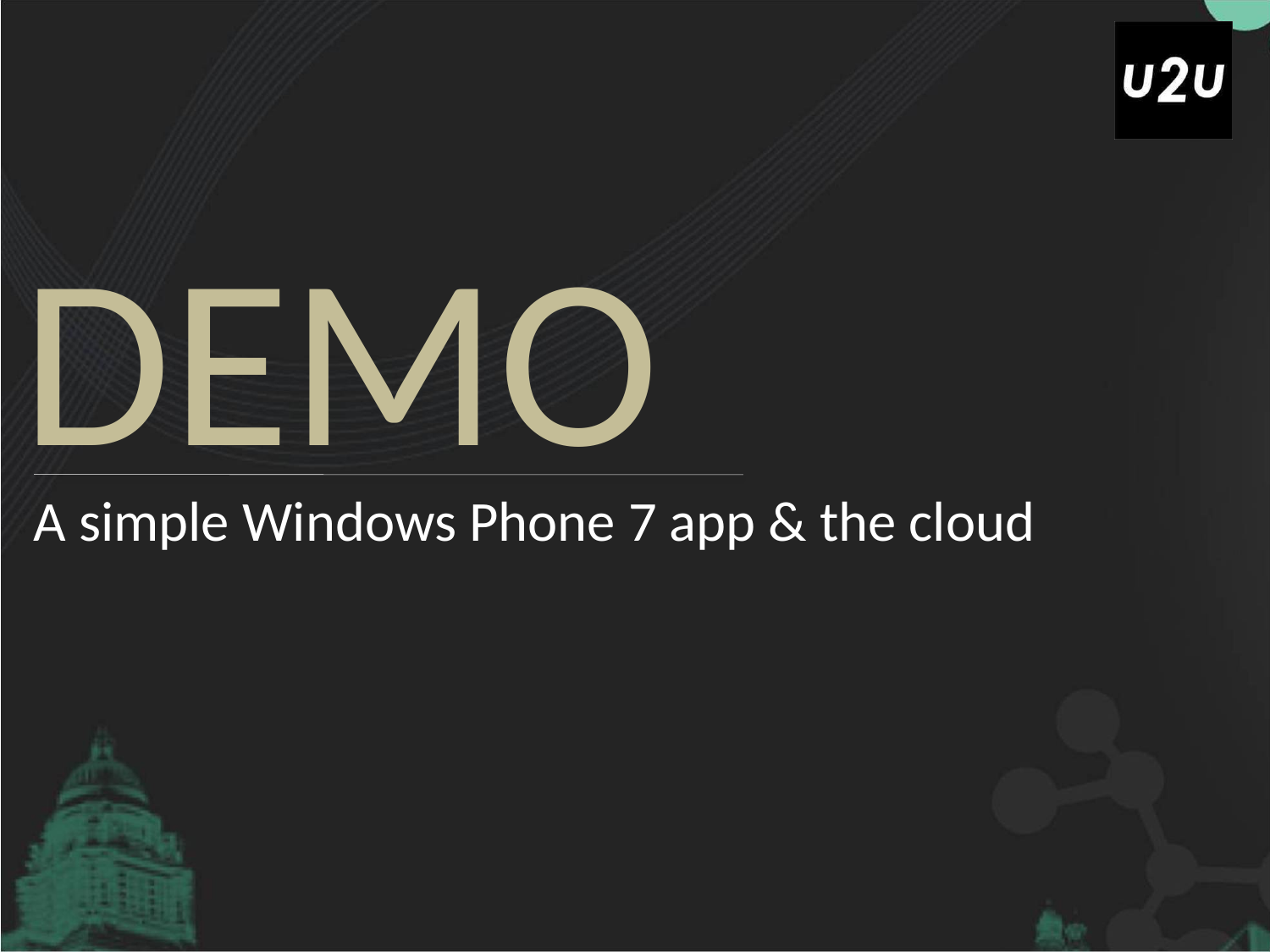

A simple Windows Phone 7 app & the cloud